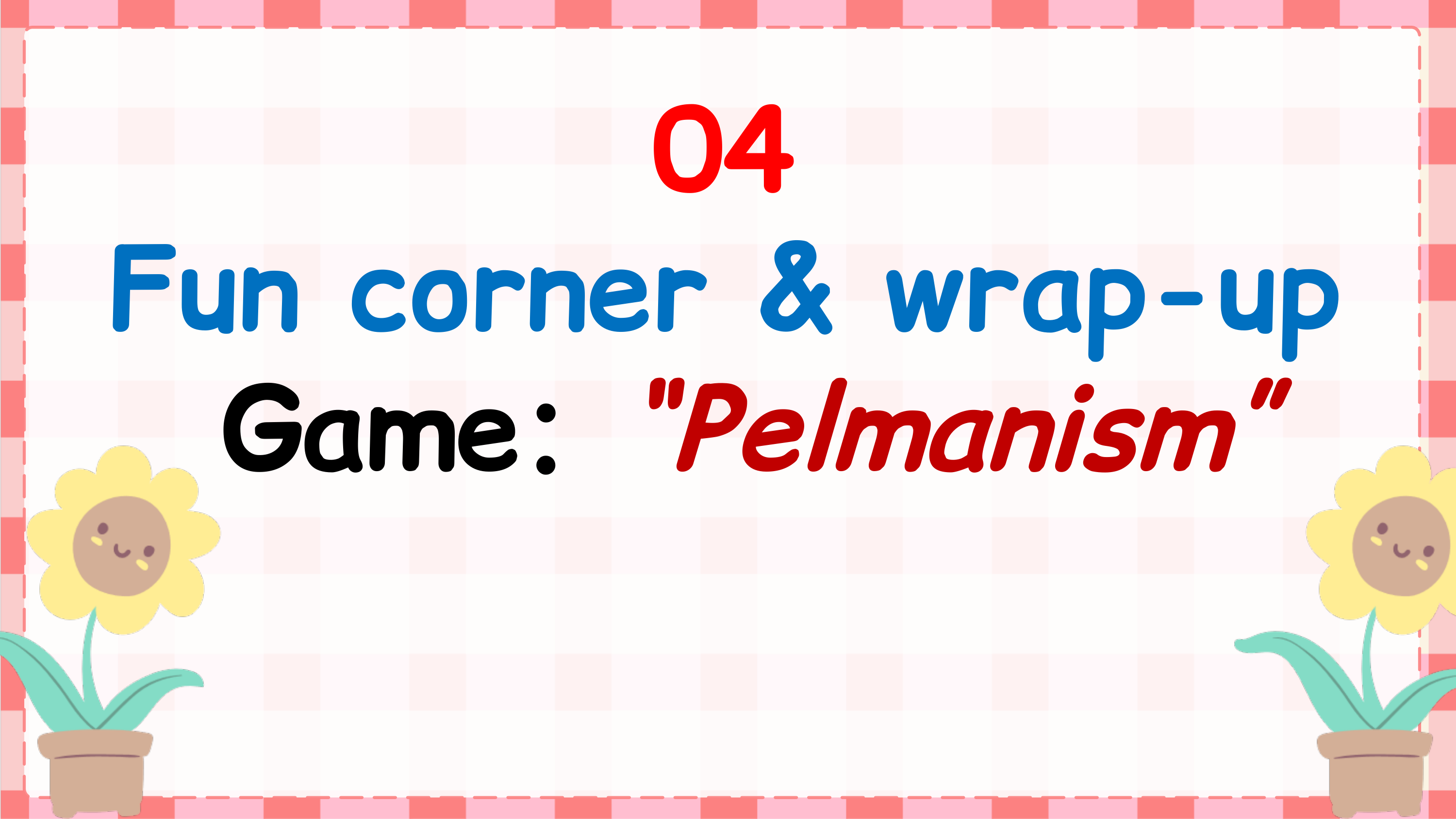

04
Fun corner & wrap-up
 Game: “Pelmanism”